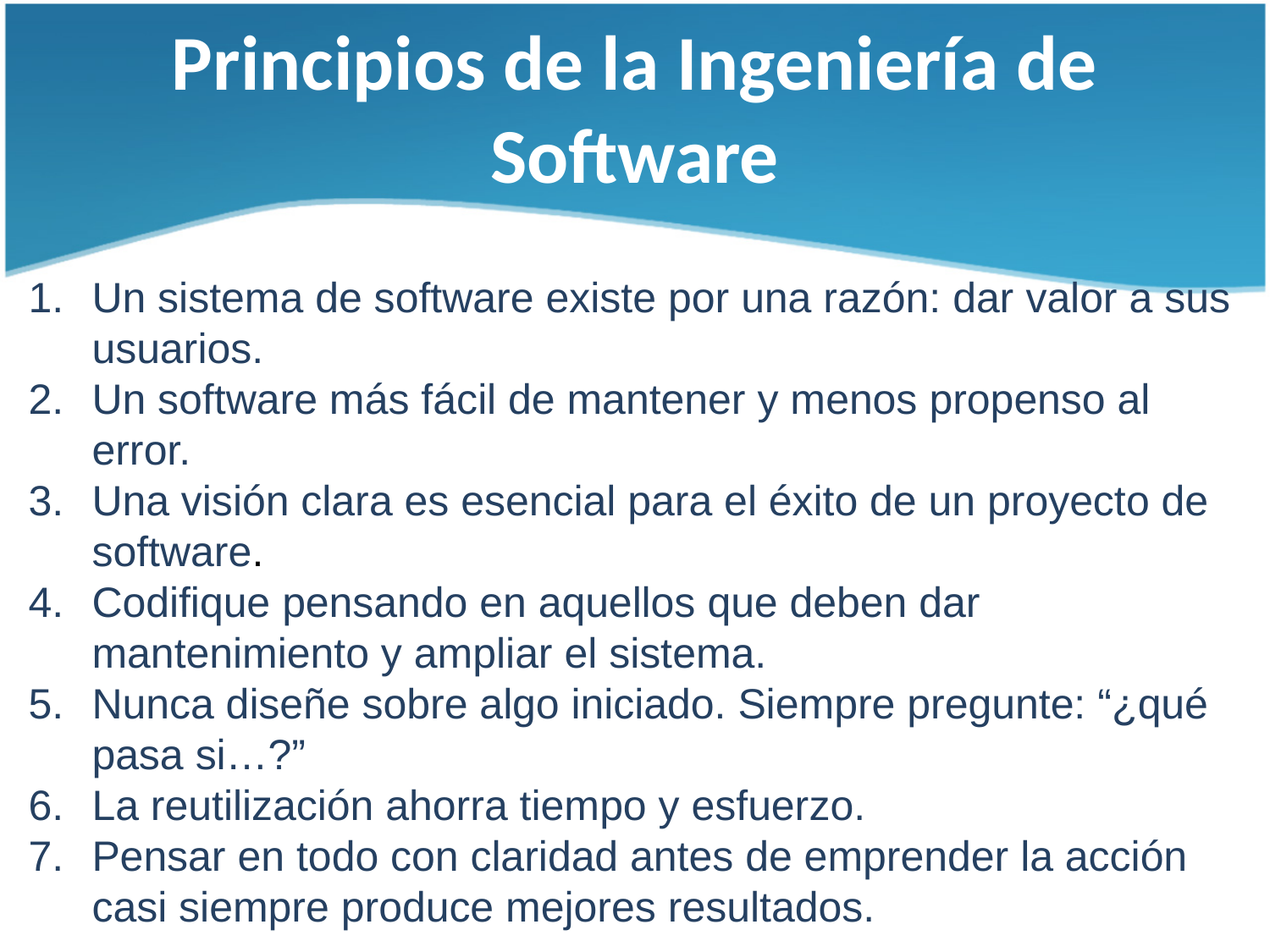

# Principios de la Ingeniería de Software
Un sistema de software existe por una razón: dar valor a sus usuarios.
Un software más fácil de mantener y menos propenso al error.
Una visión clara es esencial para el éxito de un proyecto de software.
Codifique pensando en aquellos que deben dar mantenimiento y ampliar el sistema.
Nunca diseñe sobre algo iniciado. Siempre pregunte: “¿qué pasa si…?”
La reutilización ahorra tiempo y esfuerzo.
Pensar en todo con claridad antes de emprender la acción casi siempre produce mejores resultados.